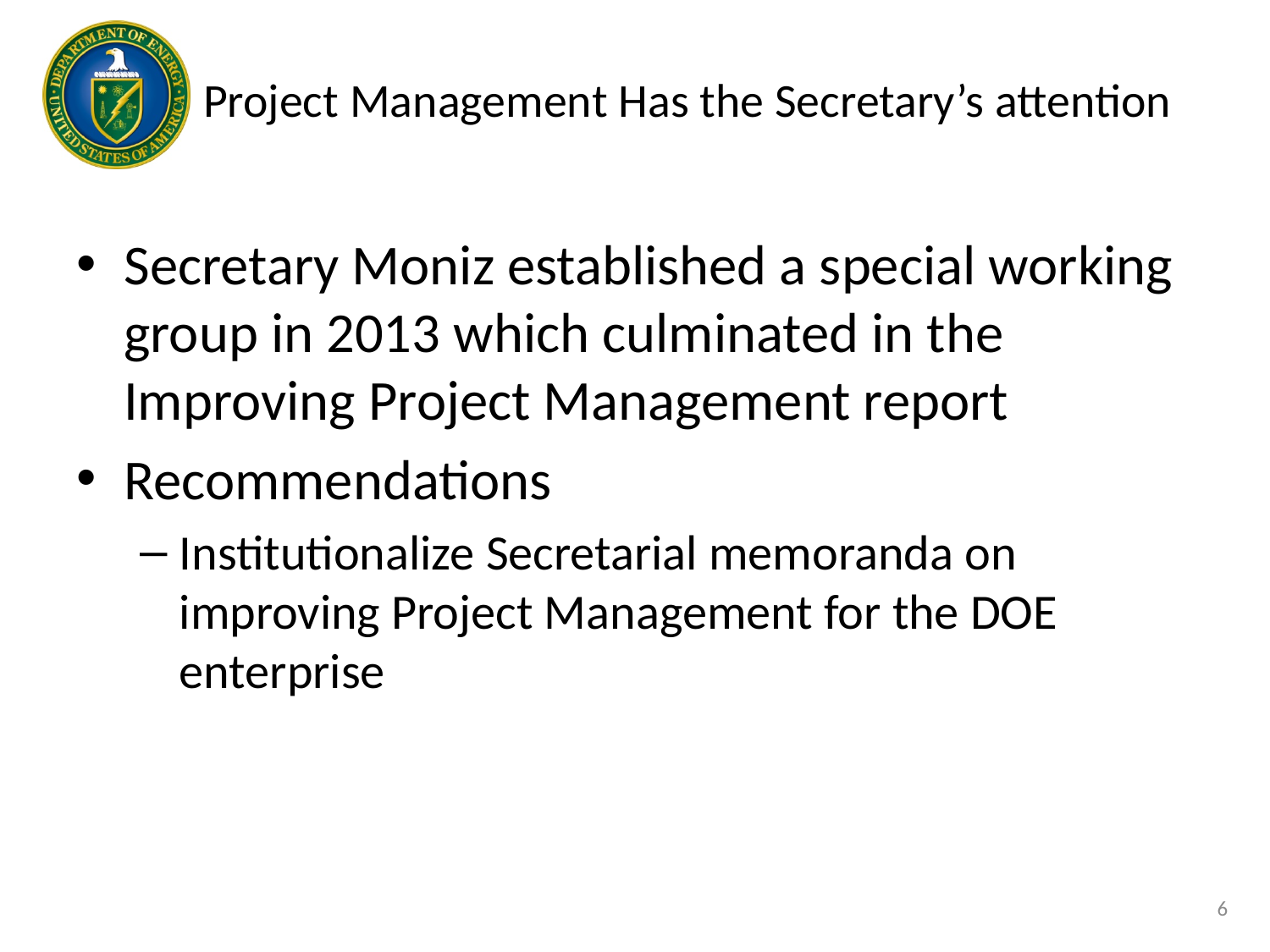

6
# Project Management Has the Secretary’s attention
Secretary Moniz established a special working group in 2013 which culminated in the Improving Project Management report
Recommendations
Institutionalize Secretarial memoranda on improving Project Management for the DOE enterprise